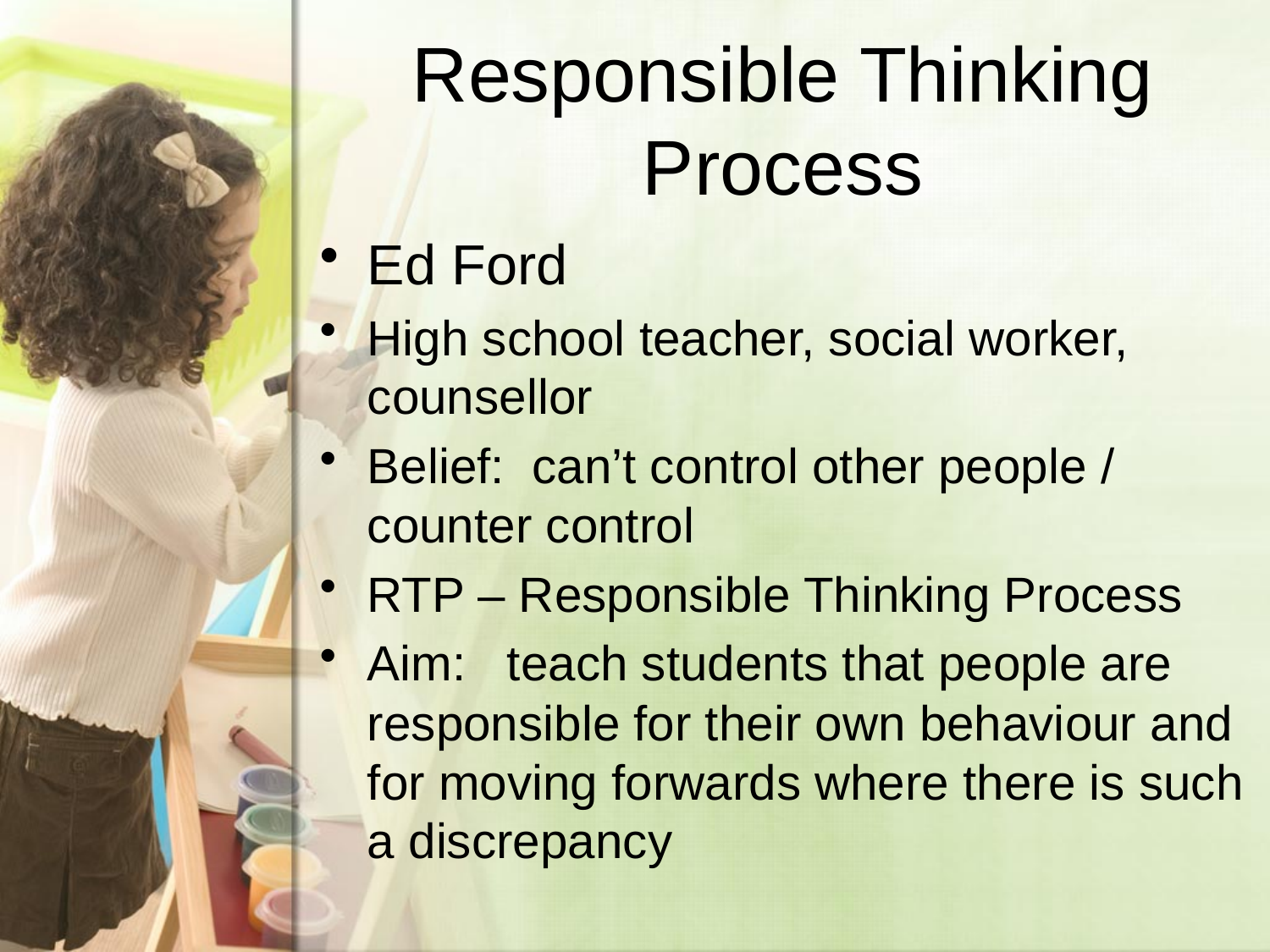

# Responsible Thinking Process
Ed Ford
High school teacher, social worker, counsellor
Belief:  can’t control other people / counter control
RTP – Responsible Thinking Process
Aim:   teach students that people are responsible for their own behaviour and for moving forwards where there is such a discrepancy